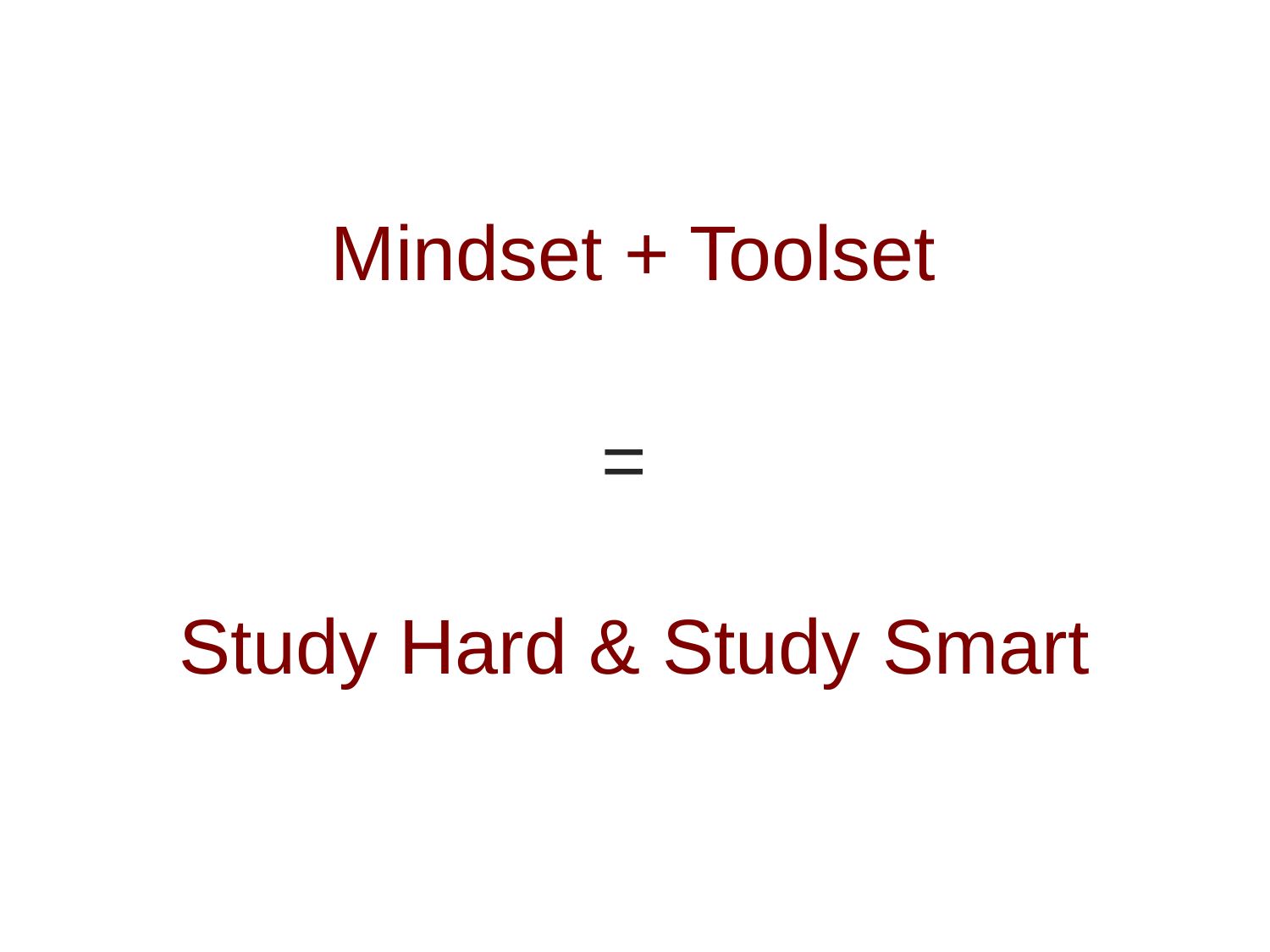

Mindset + Toolset
=
Study Hard & Study Smart